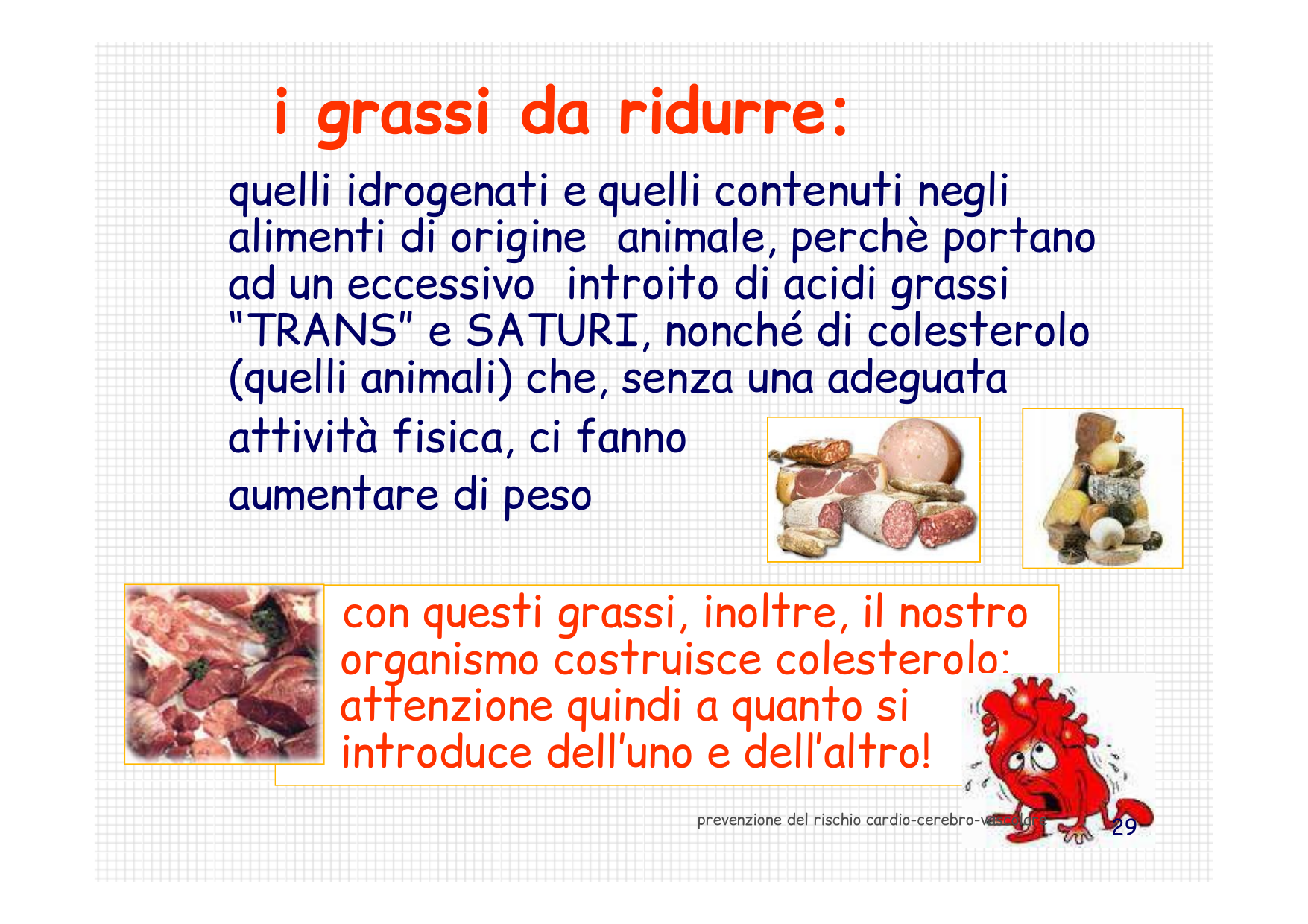

i	grassi	da	ridurre:
quelli idrogenati e quelli contenuti negli alimenti di origine	animale, perchè portano ad un eccessivo	introito di acidi grassi “TRANS” e SATURI, nonché di colesterolo (quelli animali) che, senza una adeguata
attività fisica, ci fanno aumentare di peso

con questi grassi, inoltre, il nostro organismo costruisce colesterolo: attenzione quindi a quanto si introduce dell’uno e dell’altro!

prevenzione del rischio cardio-cerebro-vascolare
29